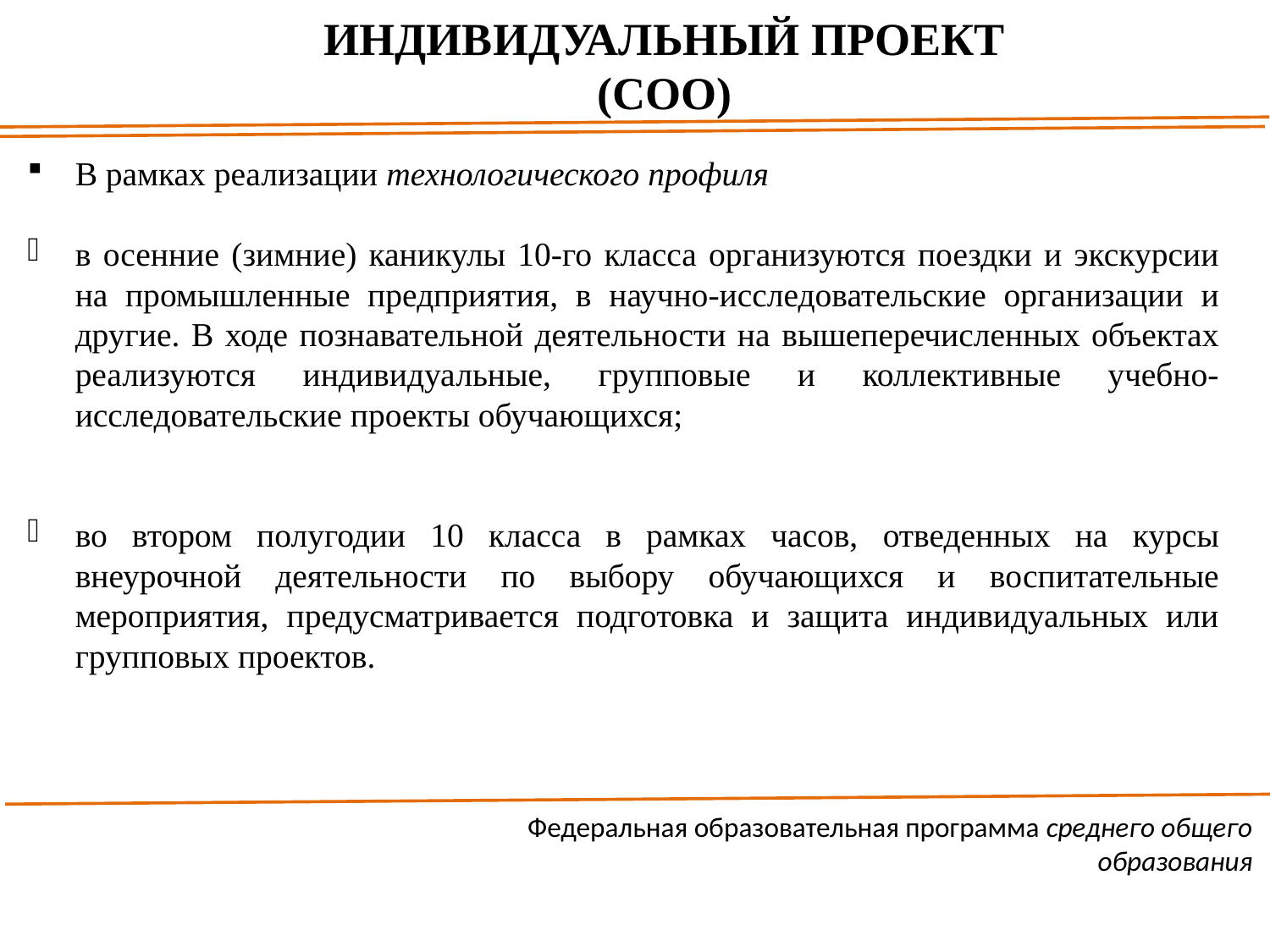

ИНДИВИДУАЛЬНЫЙ ПРОЕКТ
(СОО)
В рамках реализации технологического профиля

в осенние (зимние) каникулы 10-го класса организуются поездки и экскурсии на промышленные предприятия, в научно-исследовательские организации и другие. В ходе познавательной деятельности на вышеперечисленных объектах реализуются индивидуальные, групповые и коллективные учебно-исследовательские проекты обучающихся;

во втором полугодии 10 класса в рамках часов, отведенных на курсы внеурочной деятельности по выбору обучающихся и воспитательные мероприятия, предусматривается подготовка и защита индивидуальных или групповых проектов.

Федеральная образовательная программа среднего общего образования